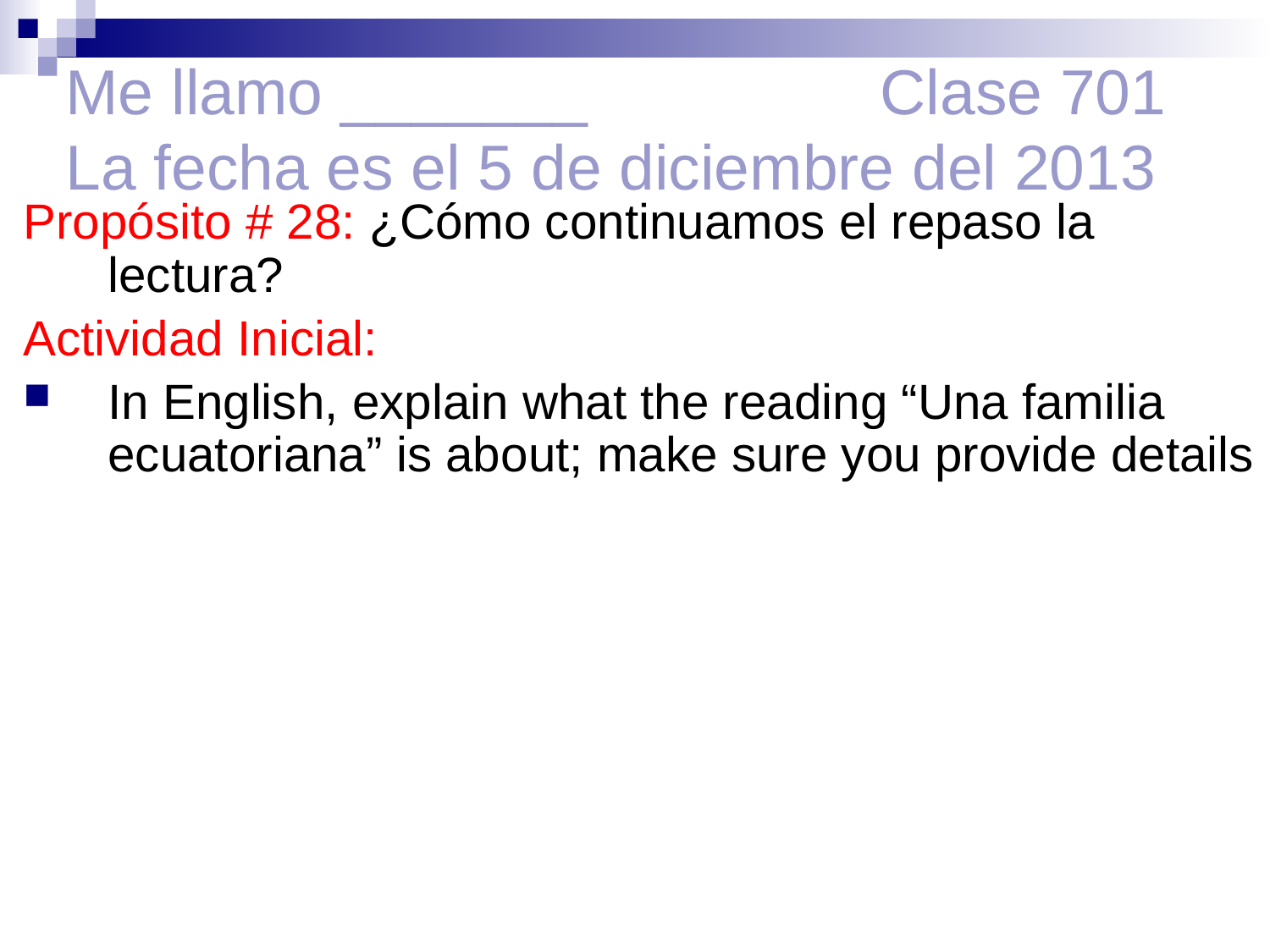

# Me llamo _______ 		   Clase 701 La fecha es el 5 de diciembre del 2013
Propósito # 28: ¿Cómo continuamos el repaso la lectura?
Actividad Inicial:
In English, explain what the reading “Una familia ecuatoriana” is about; make sure you provide details